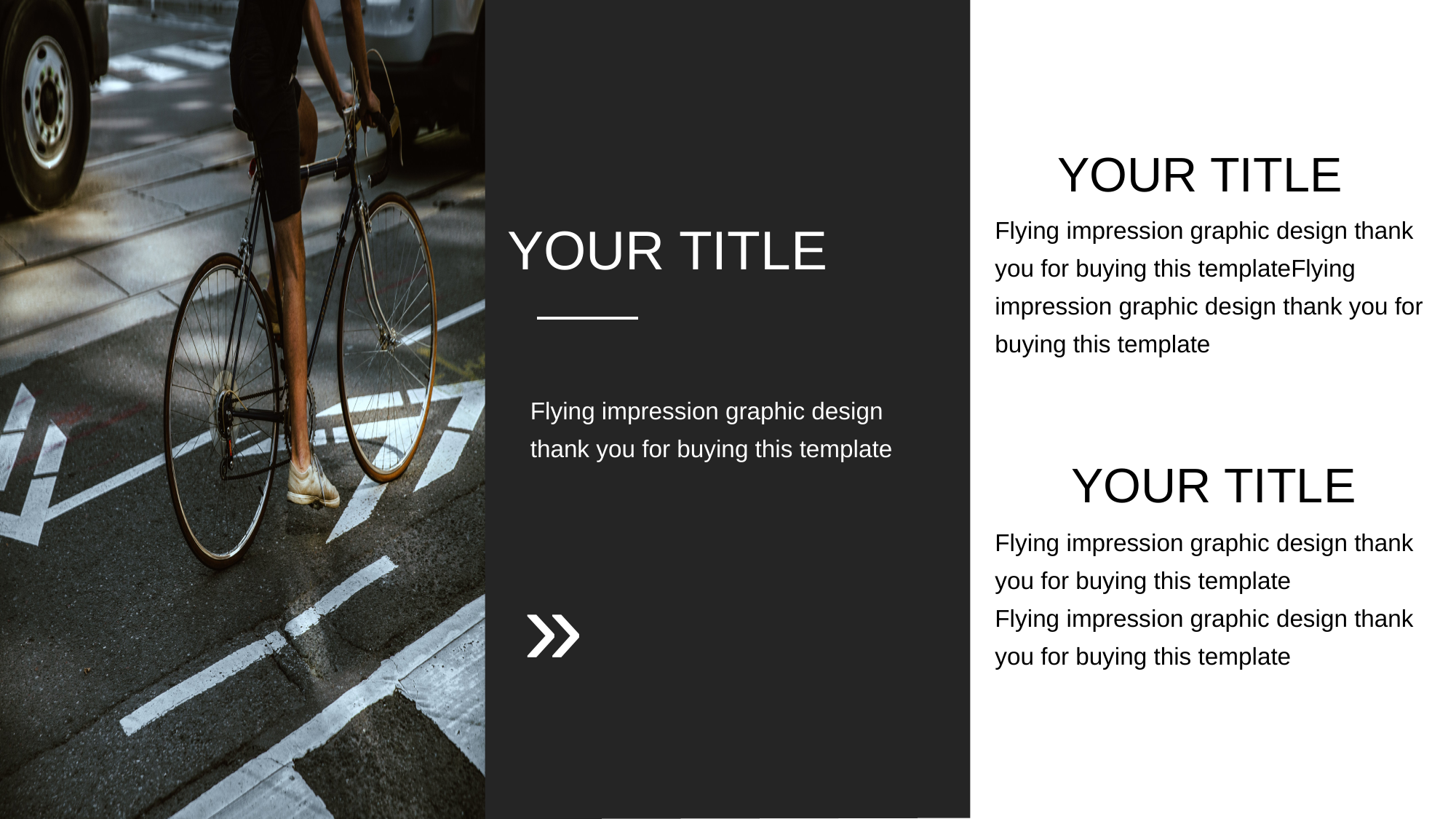

YOUR TITLE
Flying impression graphic design thank you for buying this templateFlying impression graphic design thank you for buying this template

YOUR TITLE
Flying impression graphic design thank you for buying this template
«
YOUR TITLE
Flying impression graphic design thank you for buying this template
Flying impression graphic design thank you for buying this template